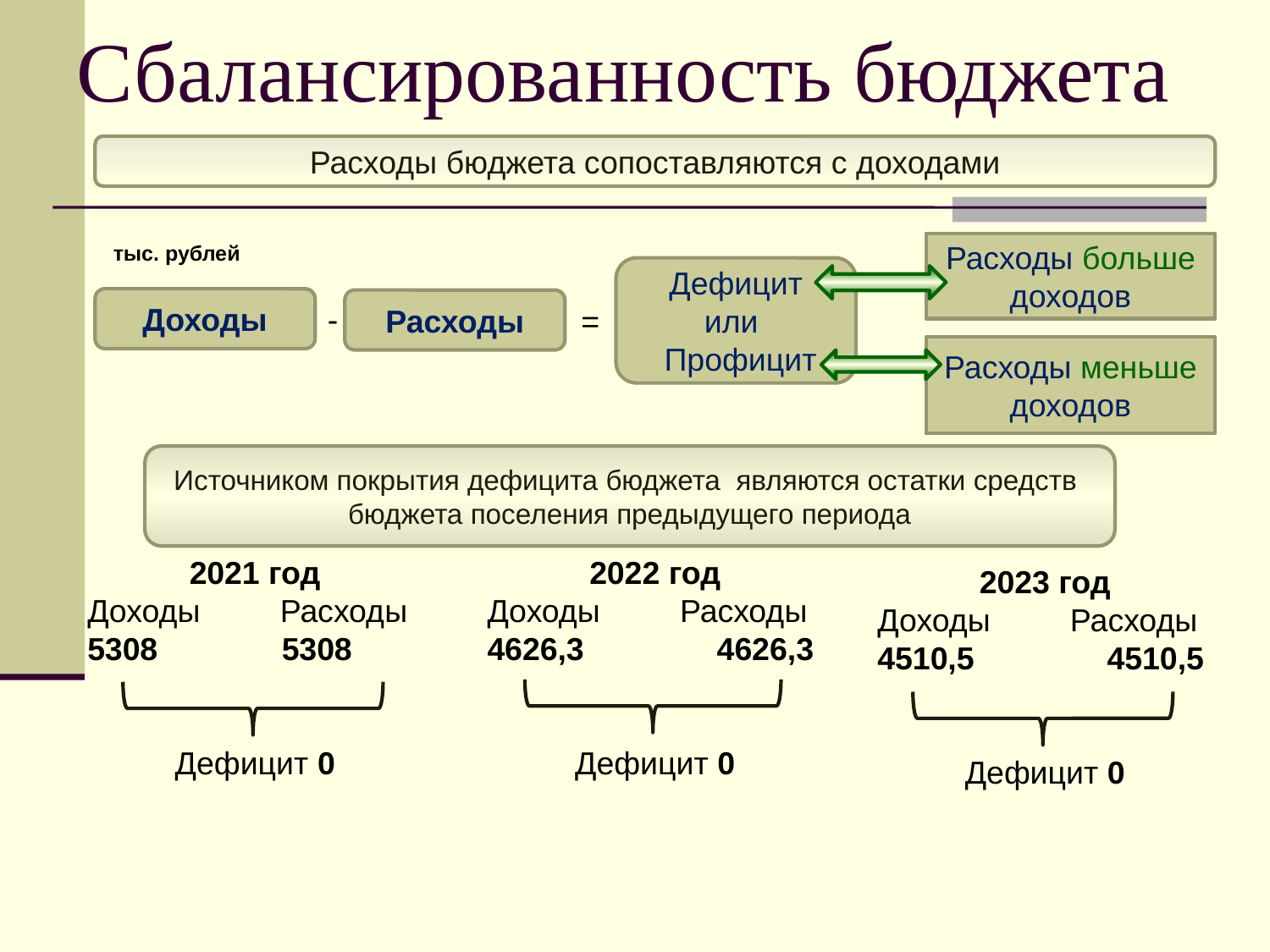

# Сбалансированность бюджета
Расходы бюджета сопоставляются с доходами
тыс. рублей
Расходы больше доходов
Дефицит
или
 Профицит

Доходы
Расходы
-
=
Расходы меньше доходов

Источником покрытия дефицита бюджета  являются остатки средств  бюджета поселения предыдущего периода
2021 год
Доходы         Расходы
5308              5308

Дефицит 0

2022 год
Доходы         Расходы
4626,3               4626,3

Дефицит 0

2023 год
Доходы         Расходы
4510,5               4510,5

Дефицит 0